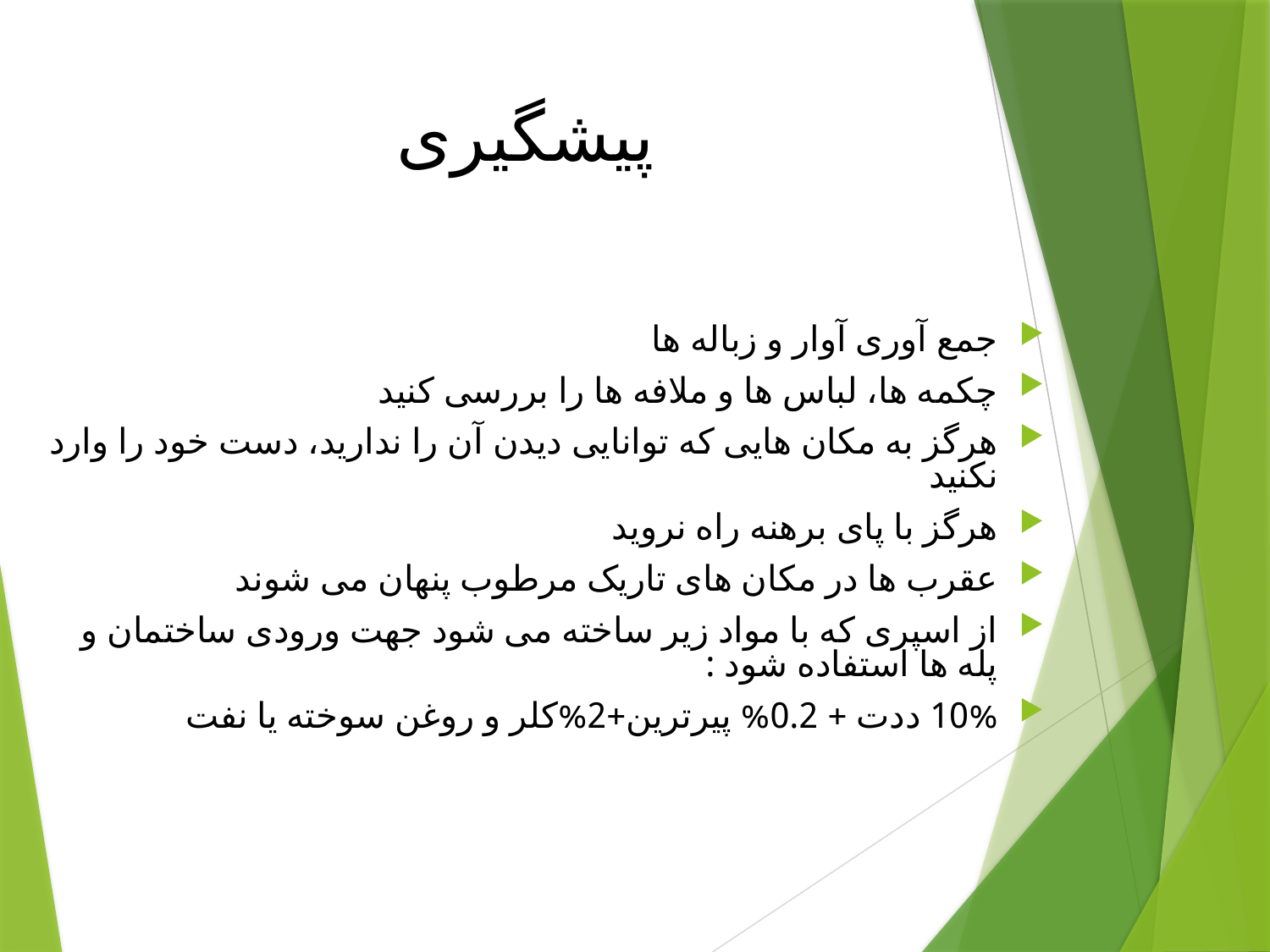

# پیشگیری

جمع آوری آوار و زباله ها
چکمه ها، لباس ها و ملافه ها را بررسی کنید
هرگز به مکان هایی که توانایی دیدن آن را ندارید، دست خود را وارد نکنید
هرگز با پای برهنه راه نروید
عقرب ها در مکان های تاریک مرطوب پنهان می شوند
از اسپری که با مواد زیر ساخته می شود جهت ورودی ساختمان و پله ها استفاده شود :
10% ددت + 0.2% پیرترین+2%کلر و روغن سوخته یا نفت